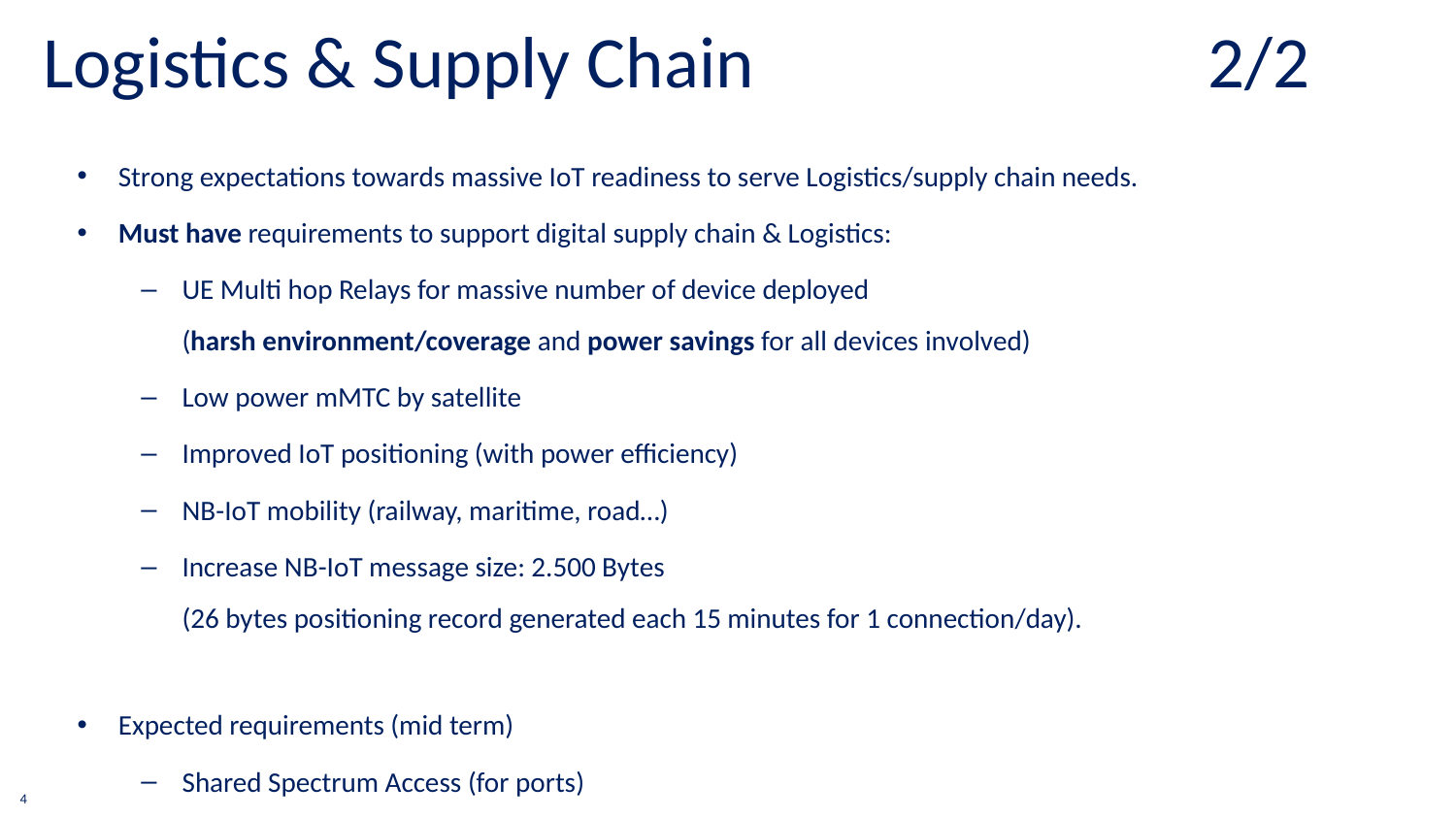

Logistics & Supply Chain				2/2
Strong expectations towards massive IoT readiness to serve Logistics/supply chain needs.
Must have requirements to support digital supply chain & Logistics:
UE Multi hop Relays for massive number of device deployed
(harsh environment/coverage and power savings for all devices involved)
Low power mMTC by satellite
Improved IoT positioning (with power efficiency)
NB-IoT mobility (railway, maritime, road…)
Increase NB-IoT message size: 2.500 Bytes
(26 bytes positioning record generated each 15 minutes for 1 connection/day).
Expected requirements (mid term)
Shared Spectrum Access (for ports)